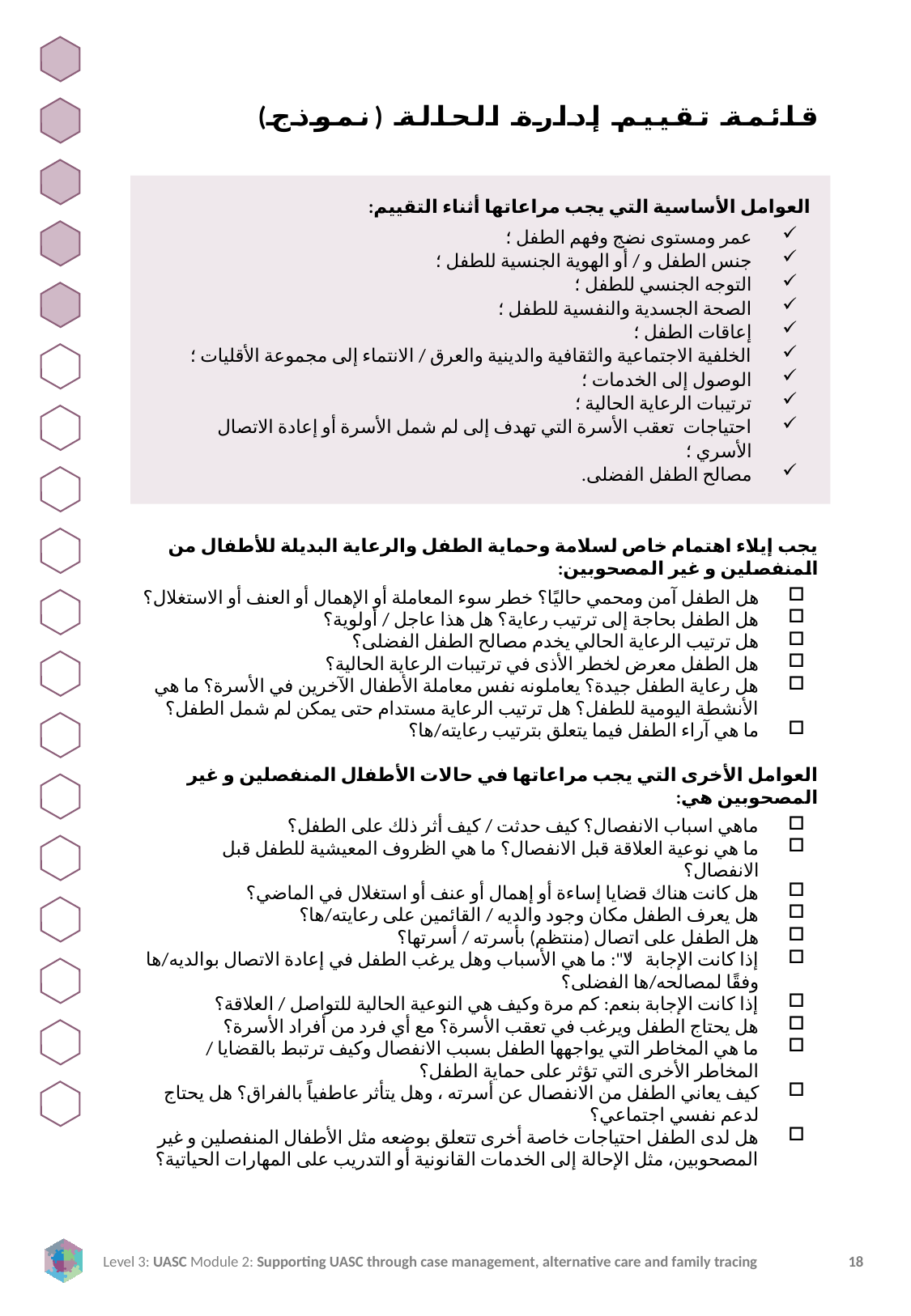

قائمة تقييم إدارة الحالة (نموذج)

العوامل الأساسية التي يجب مراعاتها أثناء التقييم:
عمر ومستوى نضج وفهم الطفل ؛
جنس الطفل و / أو الهوية الجنسية للطفل ؛
التوجه الجنسي للطفل ؛
الصحة الجسدية والنفسية للطفل ؛
إعاقات الطفل ؛
الخلفية الاجتماعية والثقافية والدينية والعرق / الانتماء إلى مجموعة الأقليات ؛
الوصول إلى الخدمات ؛
ترتيبات الرعاية الحالية ؛
احتياجات  تعقب الأسرة التي تهدف إلى لم شمل الأسرة أو إعادة الاتصال الأسري ؛
مصالح الطفل الفضلى.

يجب إيلاء اهتمام خاص لسلامة وحماية الطفل والرعاية البديلة للأطفال من المنفصلين و غير المصحوبين:
هل الطفل آمن ومحمي حاليًا؟ خطر سوء المعاملة أو الإهمال أو العنف أو الاستغلال؟
هل الطفل بحاجة إلى ترتيب رعاية؟ هل هذا عاجل / أولوية؟
هل ترتيب الرعاية الحالي يخدم مصالح الطفل الفضلى؟
هل الطفل معرض لخطر الأذى في ترتيبات الرعاية الحالية؟
هل رعاية الطفل جيدة؟ يعاملونه نفس معاملة الأطفال الآخرين في الأسرة؟ ما هي الأنشطة اليومية للطفل؟ هل ترتيب الرعاية مستدام حتى يمكن لم شمل الطفل؟
ما هي آراء الطفل فيما يتعلق بترتيب رعايته/ها؟

العوامل الأخرى التي يجب مراعاتها في حالات الأطفال المنفصلين و غير المصحوبين هي:
ماهي اسباب الانفصال؟ كيف حدثت / كيف أثر ذلك على الطفل؟
ما هي نوعية العلاقة قبل الانفصال؟ ما هي الظروف المعيشية للطفل قبل الانفصال؟
هل كانت هناك قضايا إساءة أو إهمال أو عنف أو استغلال في الماضي؟
هل يعرف الطفل مكان وجود والديه / القائمين على رعايته/ها؟
هل الطفل على اتصال (منتظم) بأسرته / أسرتها؟
إذا كانت الإجابة "لا": ما هي الأسباب وهل يرغب الطفل في إعادة الاتصال بوالديه/ها وفقًا لمصالحه/ها الفضلى؟
إذا كانت الإجابة بنعم: كم مرة وكيف هي النوعية الحالية للتواصل / العلاقة؟
هل يحتاج الطفل ويرغب في تعقب الأسرة؟ مع أي فرد من أفراد الأسرة؟
ما هي المخاطر التي يواجهها الطفل بسبب الانفصال وكيف ترتبط بالقضايا / المخاطر الأخرى التي تؤثر على حماية الطفل؟
كيف يعاني الطفل من الانفصال عن أسرته ، وهل يتأثر عاطفياً بالفراق؟ هل يحتاج لدعم نفسي اجتماعي؟
هل لدى الطفل احتياجات خاصة أخرى تتعلق بوضعه مثل الأطفال المنفصلين و غير المصحوبين، مثل الإحالة إلى الخدمات القانونية أو التدريب على المهارات الحياتية؟